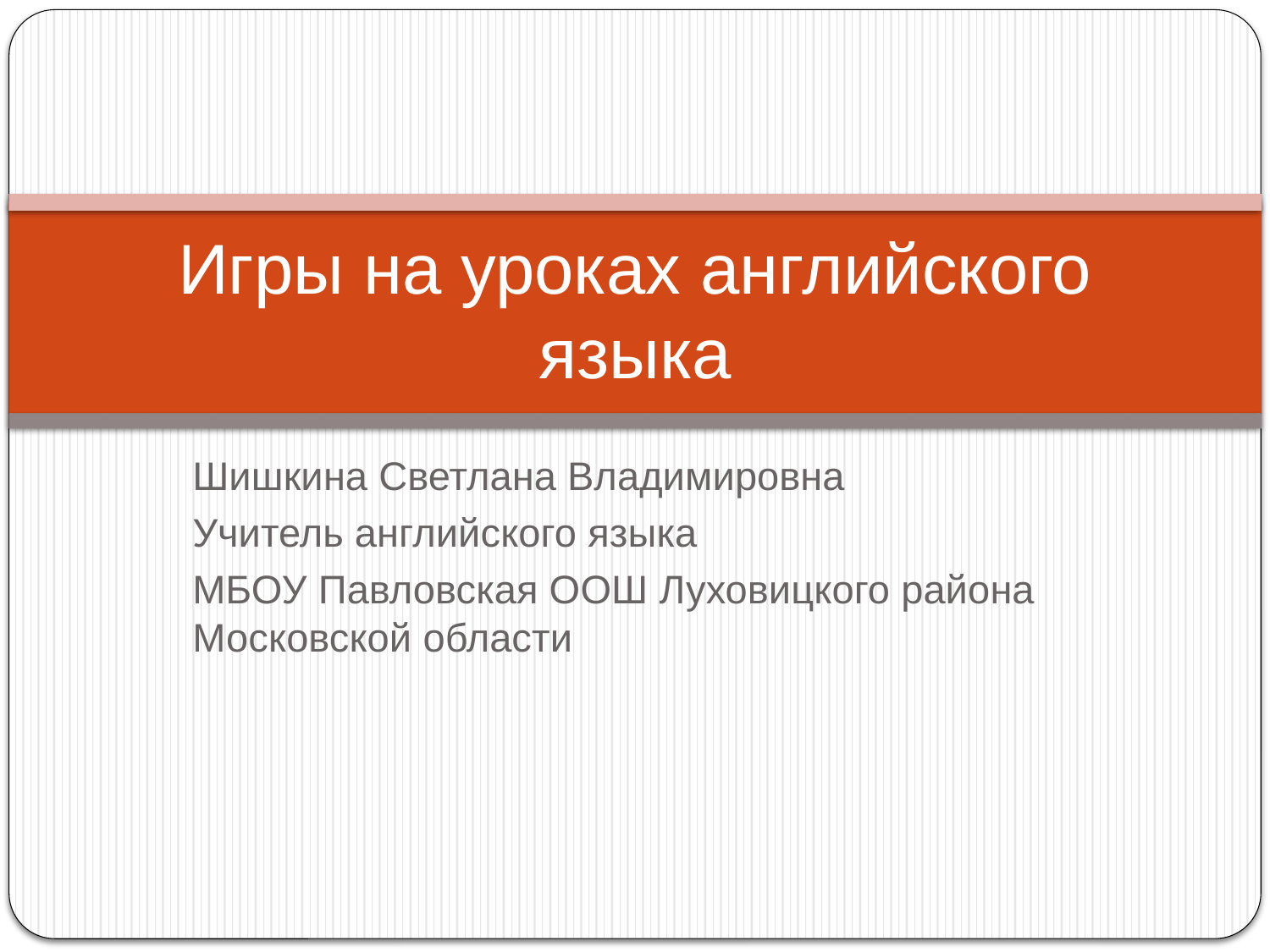

# Игры на уроках английского языка
Шишкина Светлана Владимировна
Учитель английского языка
МБОУ Павловская ООШ Луховицкого района Московской области